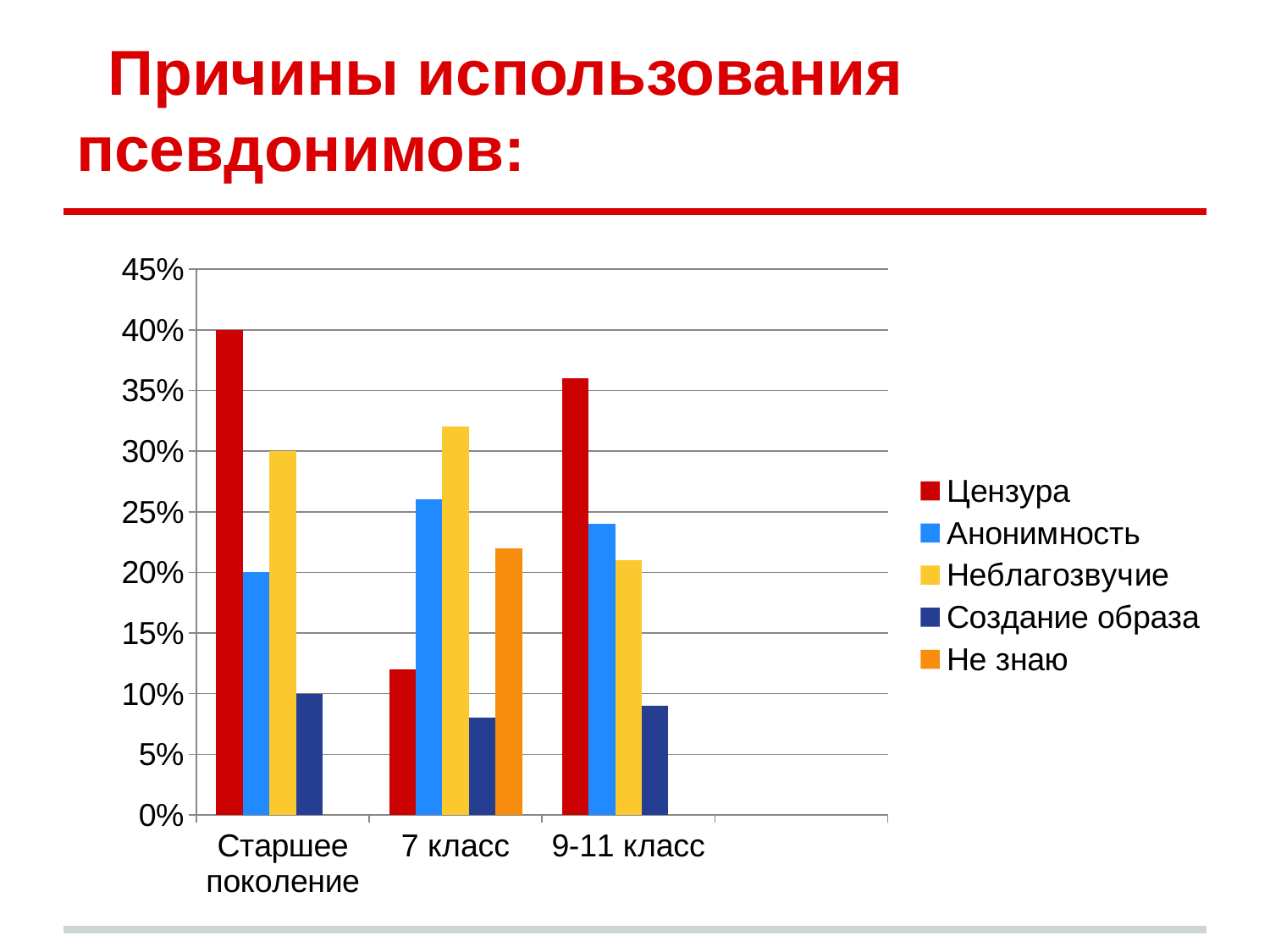

# Причины использования псевдонимов:

### Chart

| Category | Цензура | Анонимность | Неблагозвучие | Создание образа | Не знаю |
|---|---|---|---|---|---|
| Старшее поколение | 0.4 | 0.2 | 0.3 | 0.1 | 0.0 |
| 7 класс | 0.12 | 0.26 | 0.32 | 0.08 | 0.22 |
| 9-11 класс | 0.36 | 0.24 | 0.21 | 0.09 | 0.0 |